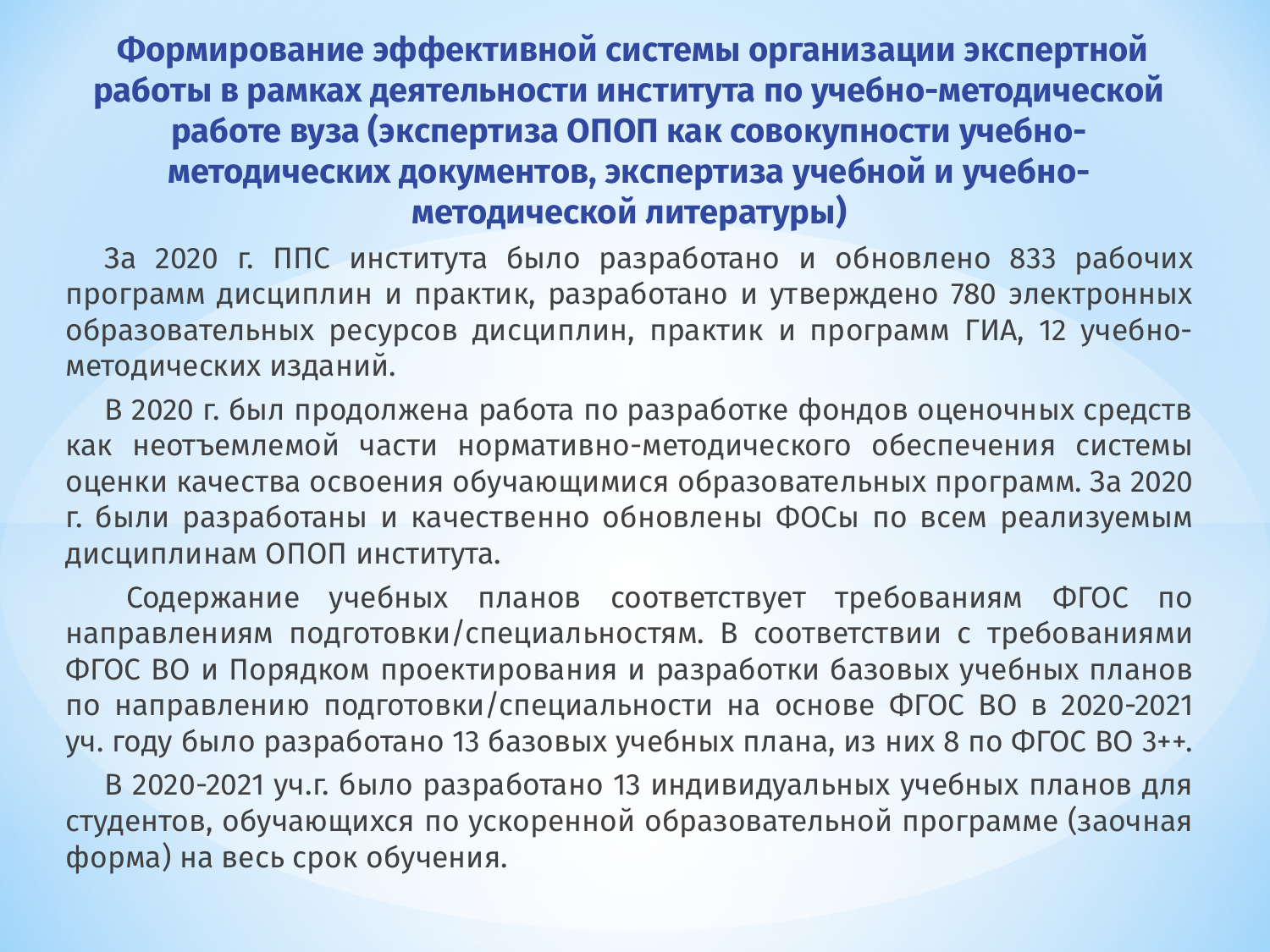

Формирование эффективной системы организации экспертной работы в рамках деятельности института по учебно-методической работе вуза (экспертиза ОПОП как совокупности учебно-методических документов, экспертиза учебной и учебно-методической литературы)
	За 2020 г. ППС института было разработано и обновлено 833 рабочих программ дисциплин и практик, разработано и утверждено 780 электронных образовательных ресурсов дисциплин, практик и программ ГИА, 12 учебно-методических изданий.
	В 2020 г. был продолжена работа по разработке фондов оценочных средств как неотъемлемой части нормативно-методического обеспечения системы оценки качества освоения обучающимися образовательных программ. За 2020 г. были разработаны и качественно обновлены ФОСы по всем реализуемым дисциплинам ОПОП института.
 	Содержание учебных планов соответствует требованиям ФГОС по направлениям подготовки/специальностям. В соответствии с требованиями ФГОС ВО и Порядком проектирования и разработки базовых учебных планов по направлению подготовки/специальности на основе ФГОС ВО в 2020-2021 уч. году было разработано 13 базовых учебных плана, из них 8 по ФГОС ВО 3++.
	В 2020-2021 уч.г. было разработано 13 индивидуальных учебных планов для студентов, обучающихся по ускоренной образовательной программе (заочная форма) на весь срок обучения.